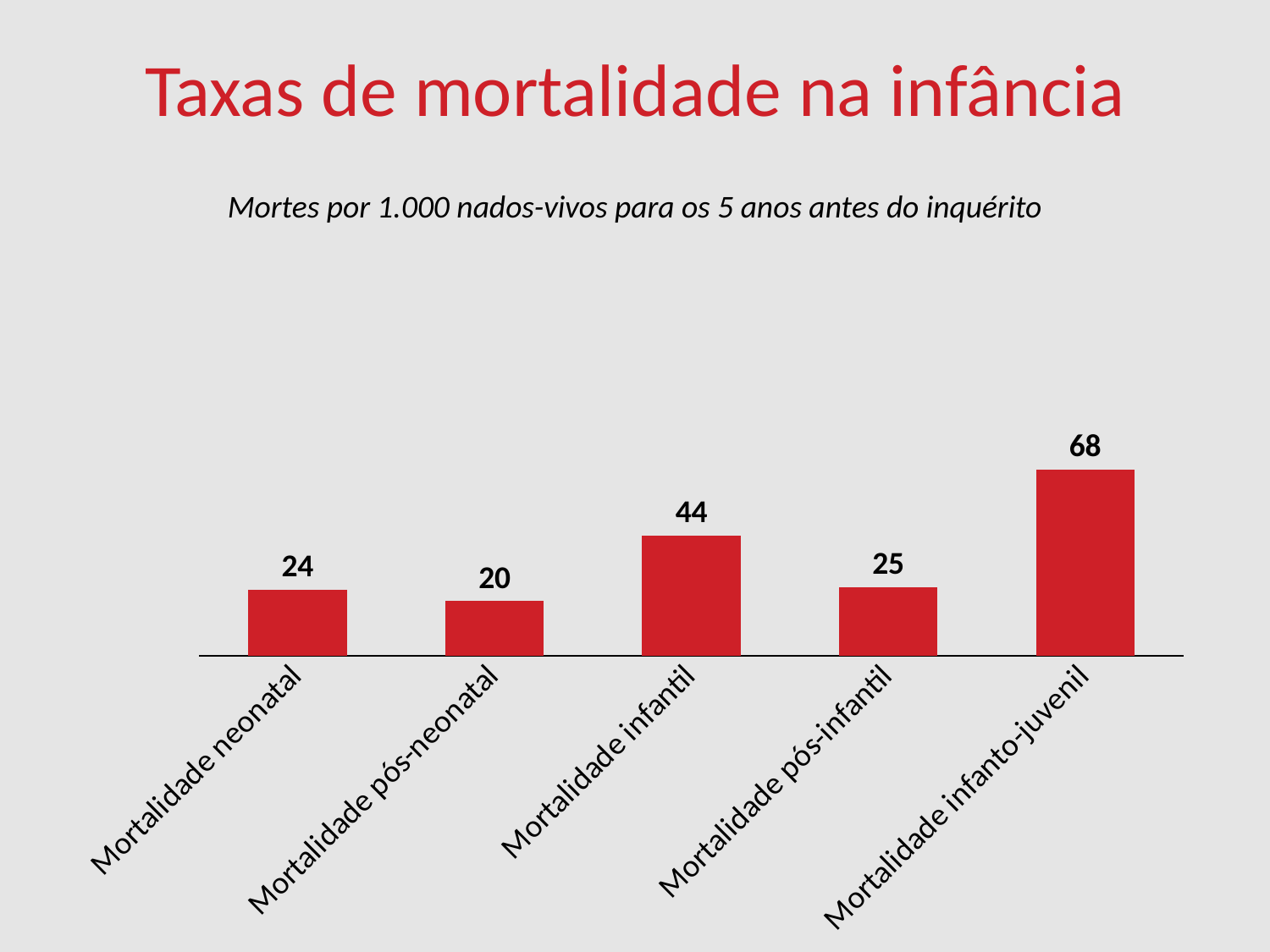

Taxas de mortalidade na infância
Mortes por 1.000 nados-vivos para os 5 anos antes do inquérito

### Chart

| Category | Column1 |
|---|---|
| Mortalidade neonatal | 24.0 |
| Mortalidade pós-neonatal | 20.0 |
| Mortalidade infantil | 44.0 |
| Mortalidade pós-infantil | 25.0 |
| Mortalidade infanto-juvenil | 68.0 |